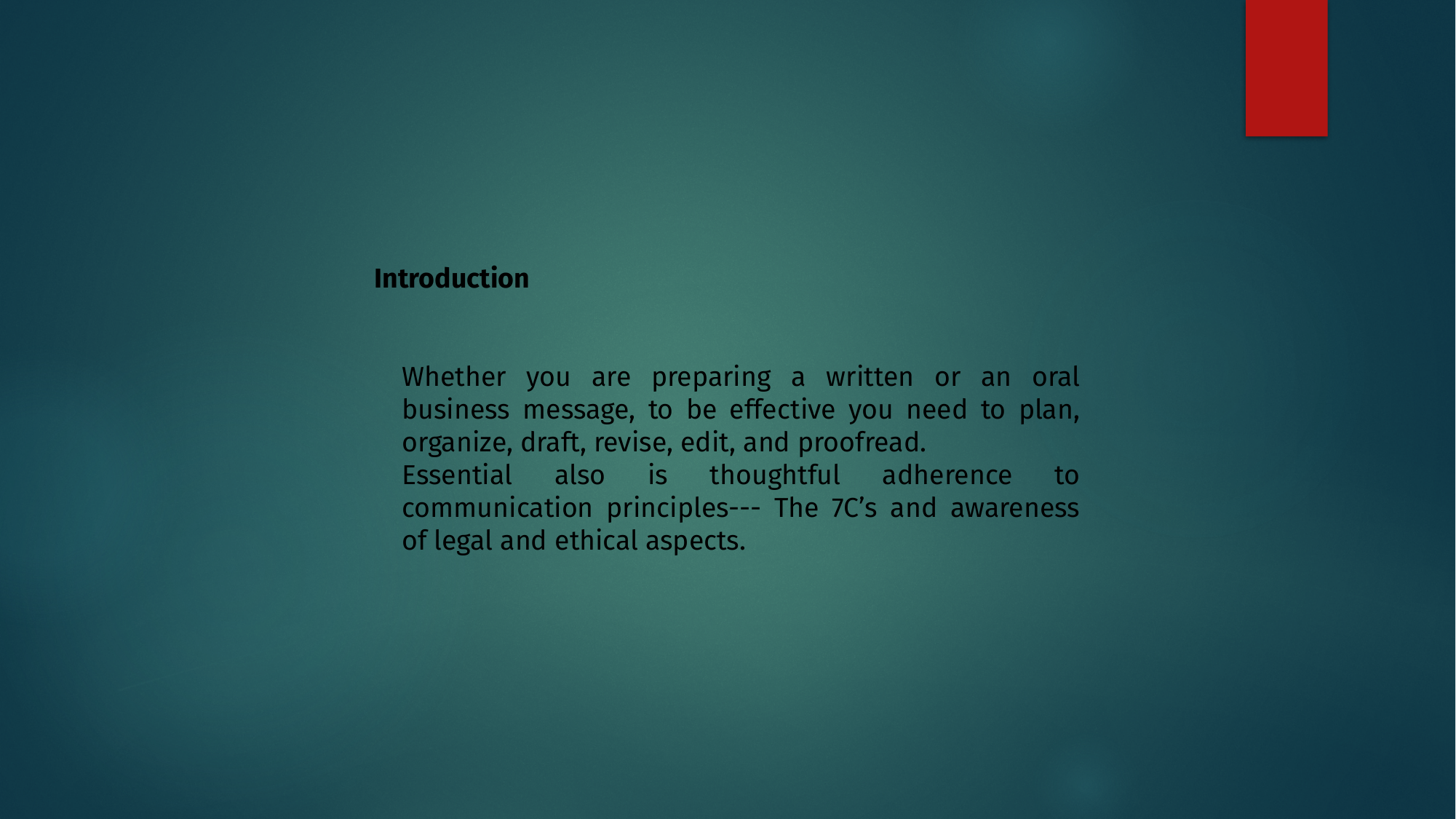

Introduction

Whether you are preparing a written or an oral business message, to be effective you need to plan, organize, draft, revise, edit, and proofread.
Essential also is thoughtful adherence to communication principles--- The 7C’s and awareness of legal and ethical aspects.